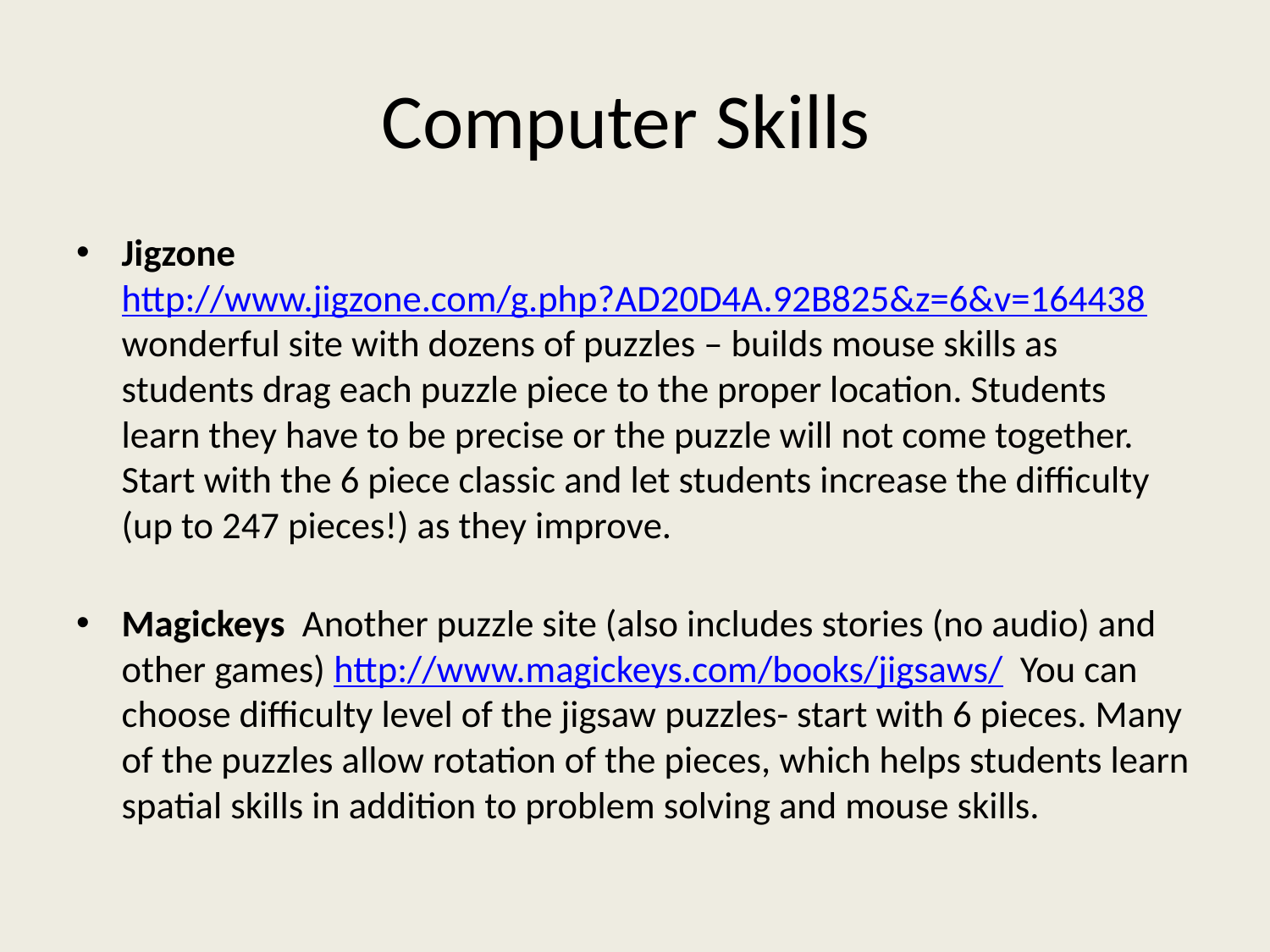

# Computer Skills
Jigzone  http://www.jigzone.com/g.php?AD20D4A.92B825&z=6&v=164438  wonderful site with dozens of puzzles – builds mouse skills as students drag each puzzle piece to the proper location. Students learn they have to be precise or the puzzle will not come together.  Start with the 6 piece classic and let students increase the difficulty (up to 247 pieces!) as they improve.
Magickeys  Another puzzle site (also includes stories (no audio) and other games) http://www.magickeys.com/books/jigsaws/  You can choose difficulty level of the jigsaw puzzles- start with 6 pieces. Many of the puzzles allow rotation of the pieces, which helps students learn spatial skills in addition to problem solving and mouse skills.